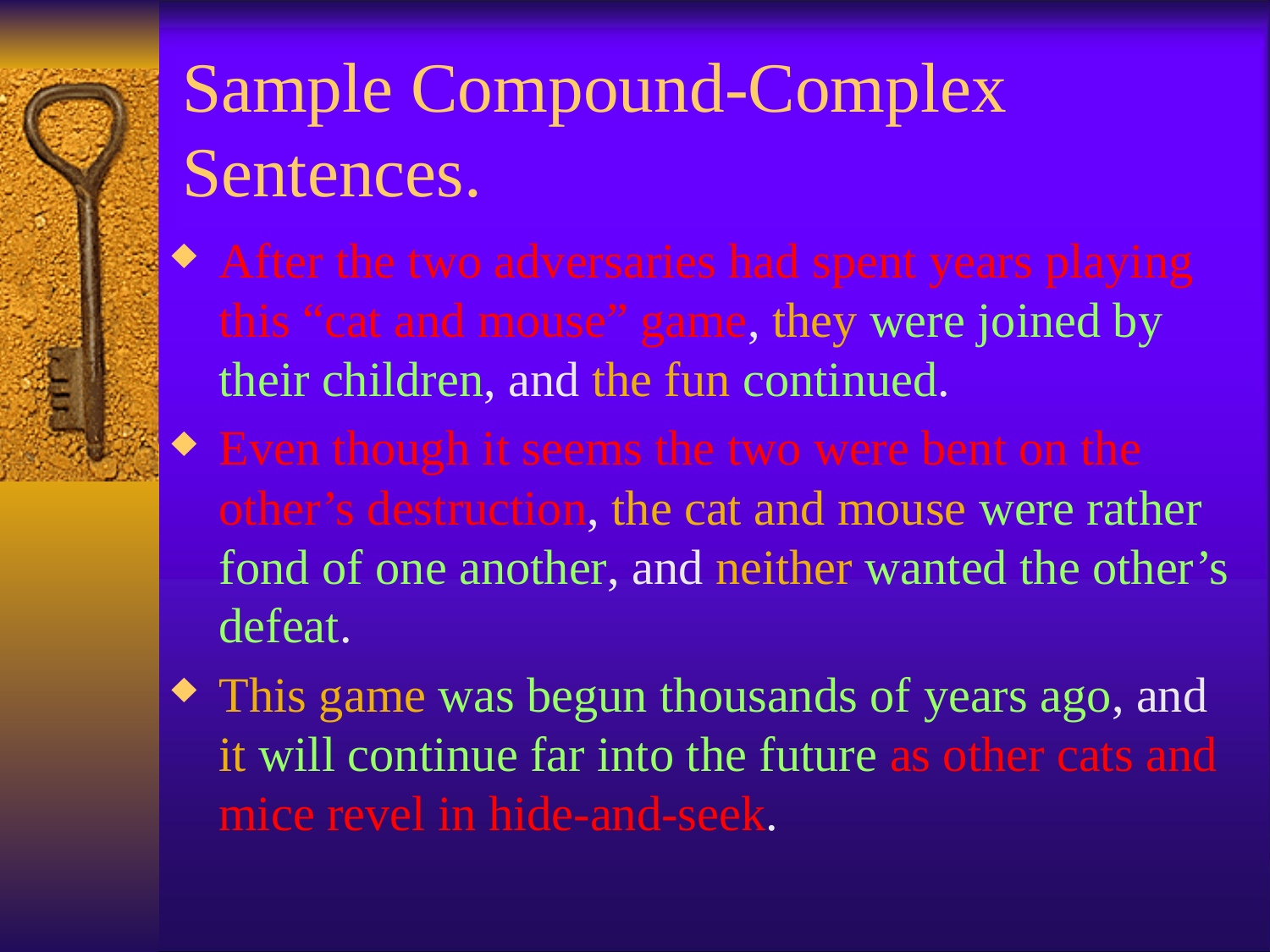

# Sample Compound-Complex Sentences.
After the two adversaries had spent years playing this “cat and mouse” game, they were joined by their children, and the fun continued.
Even though it seems the two were bent on the other’s destruction, the cat and mouse were rather fond of one another, and neither wanted the other’s defeat.
This game was begun thousands of years ago, and it will continue far into the future as other cats and mice revel in hide-and-seek.